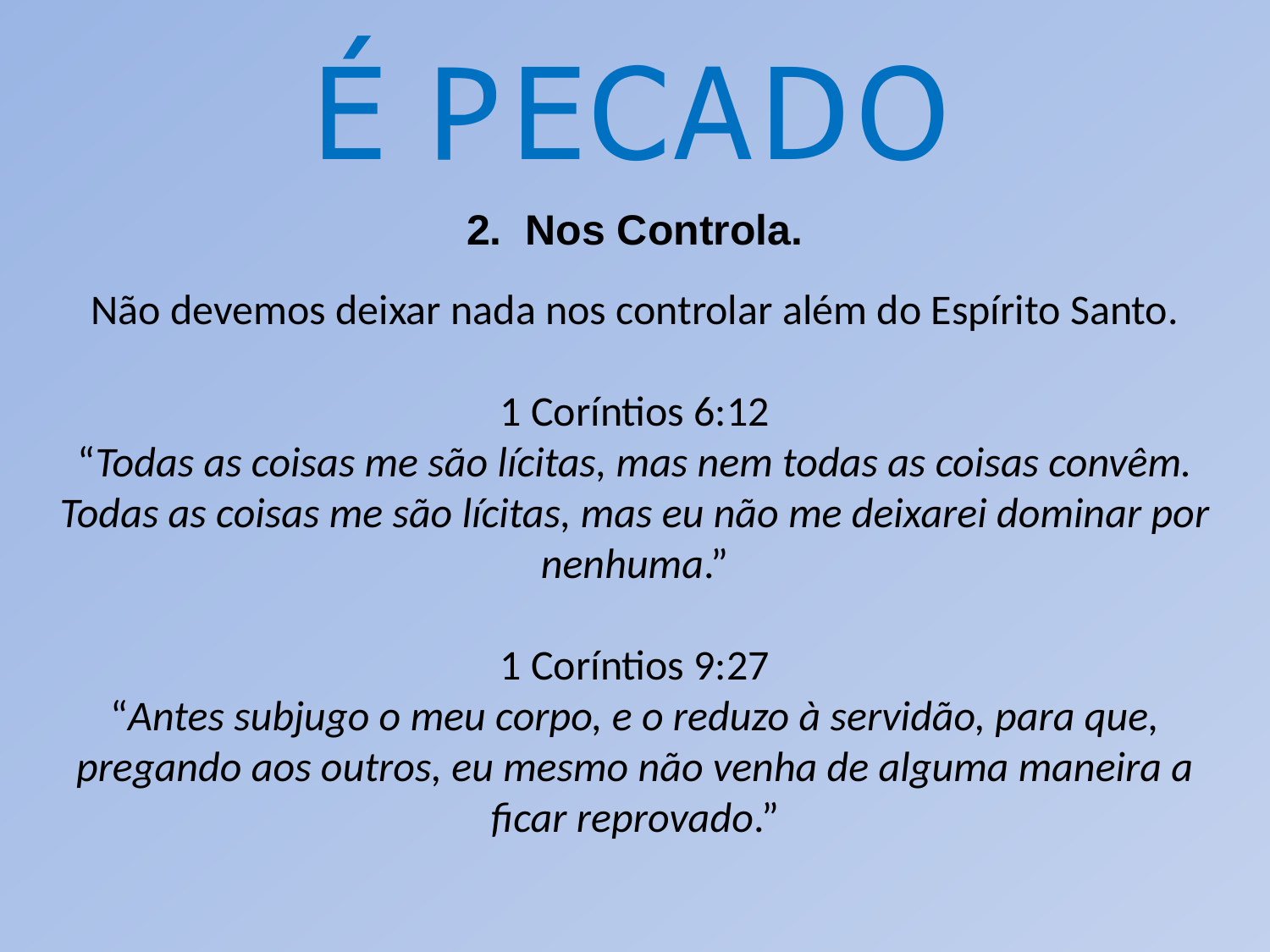

É PECADO

2.  Nos Controla.

Não devemos deixar nada nos controlar além do Espírito Santo.

1 Coríntios 6:12
“Todas as coisas me são lícitas, mas nem todas as coisas convêm. Todas as coisas me são lícitas, mas eu não me deixarei dominar por nenhuma.”

1 Coríntios 9:27
“Antes subjugo o meu corpo, e o reduzo à servidão, para que, pregando aos outros, eu mesmo não venha de alguma maneira a ficar reprovado.”